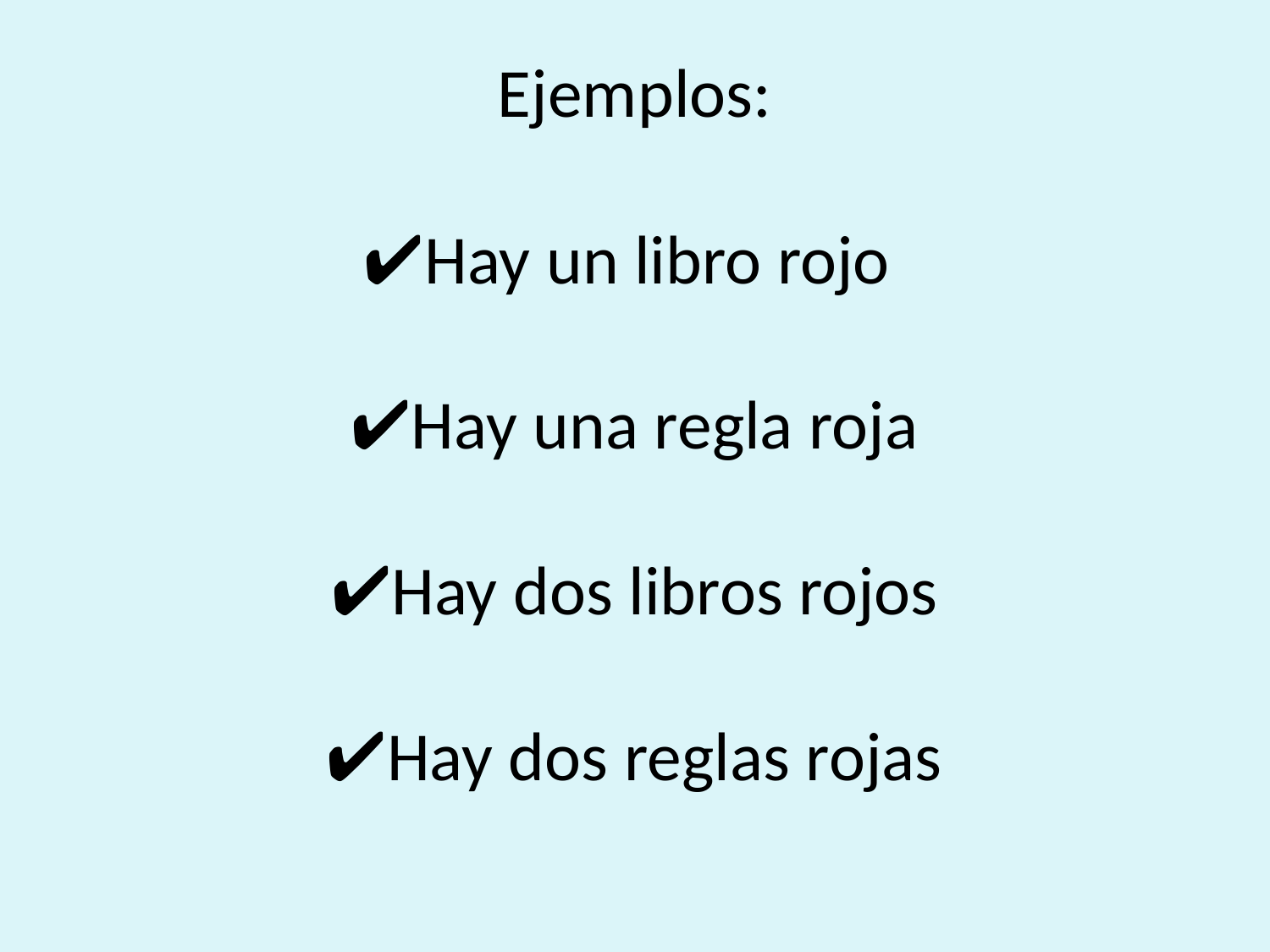

# Ejemplos: ✔Hay un libro rojo ✔Hay una regla roja ✔Hay dos libros rojos ✔Hay dos reglas rojas